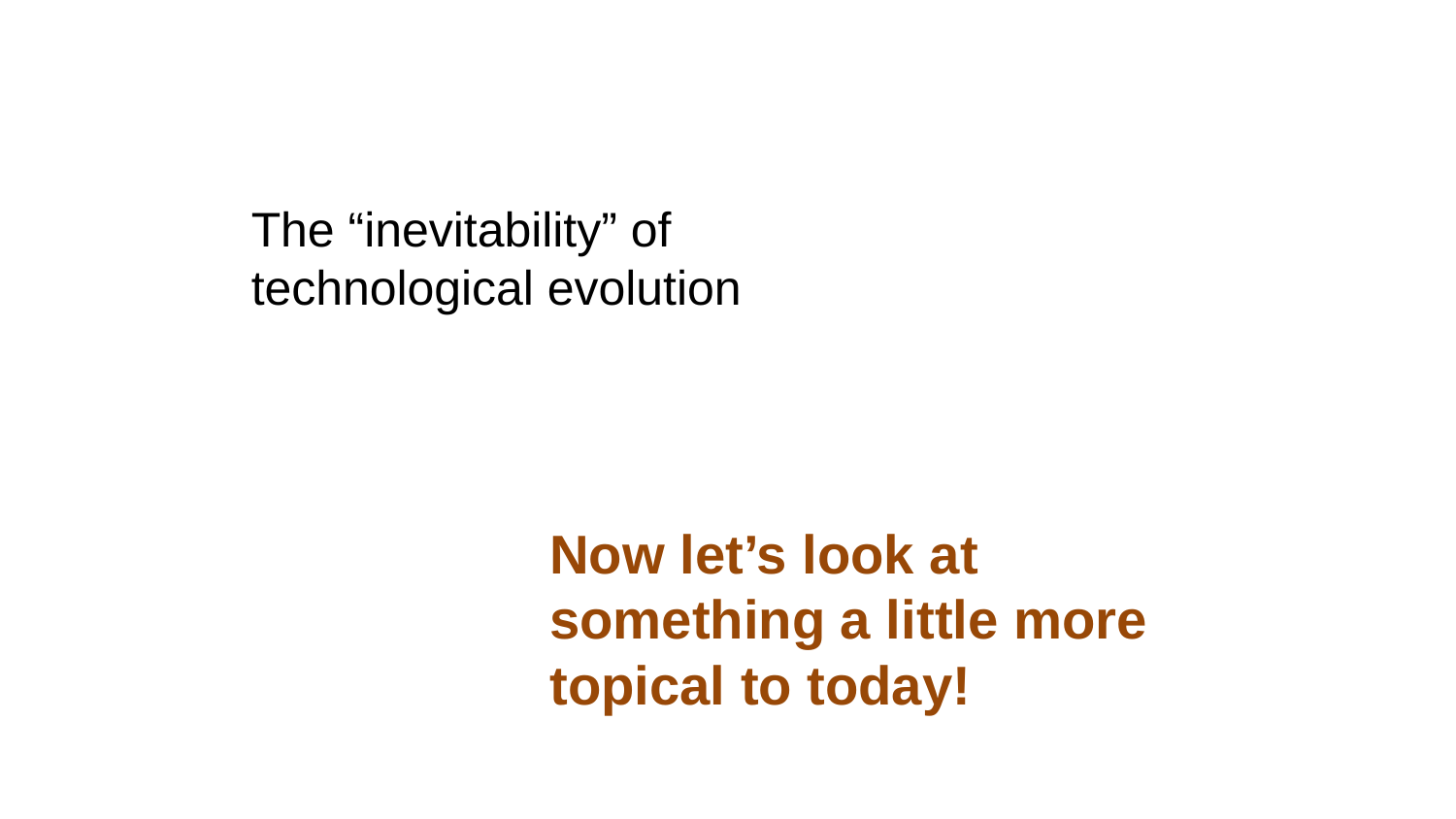

The “inevitability” of technological evolution
Now let’s look at something a little more topical to today!